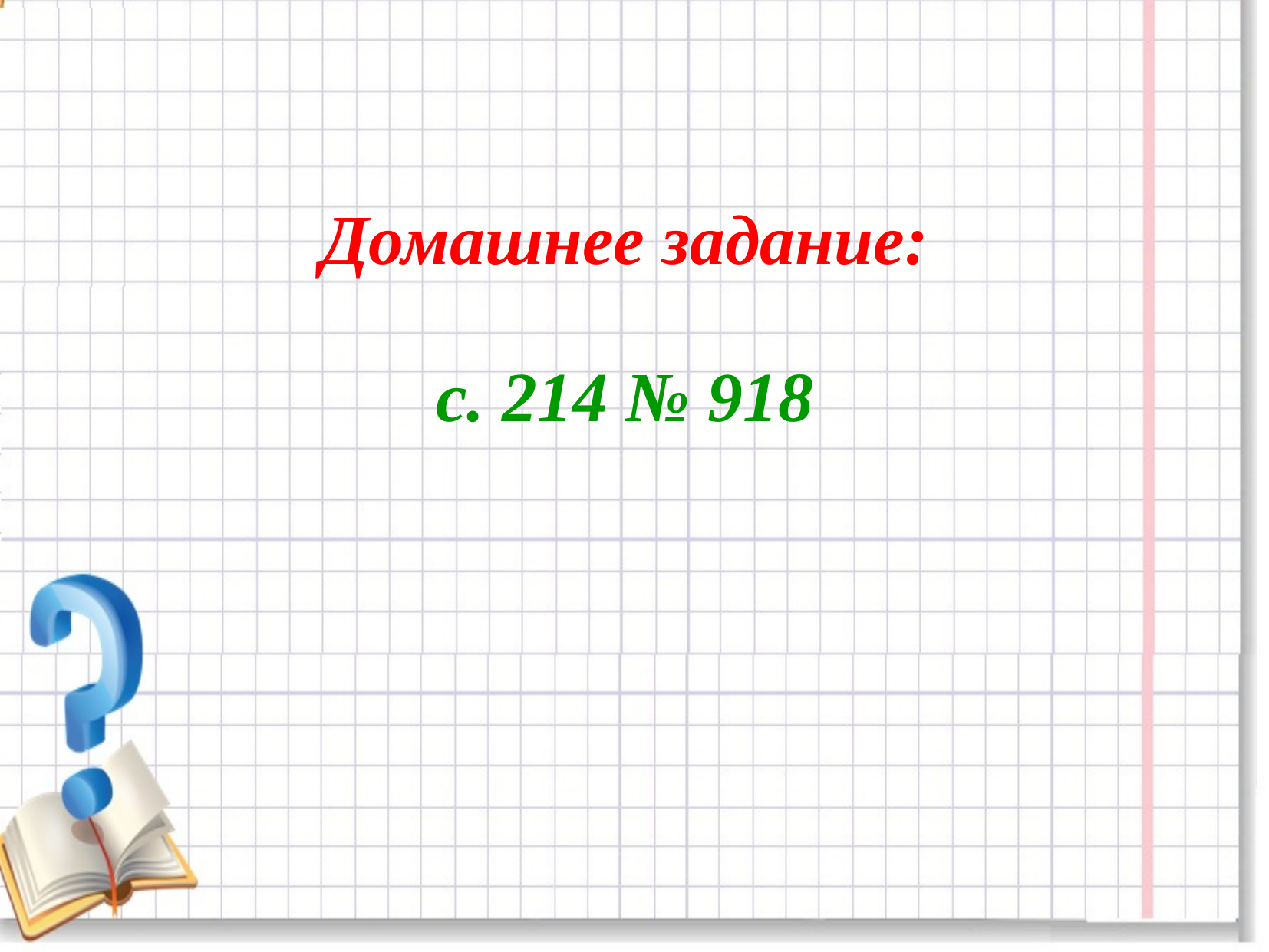

# Домашнее задание: с. 214 № 918